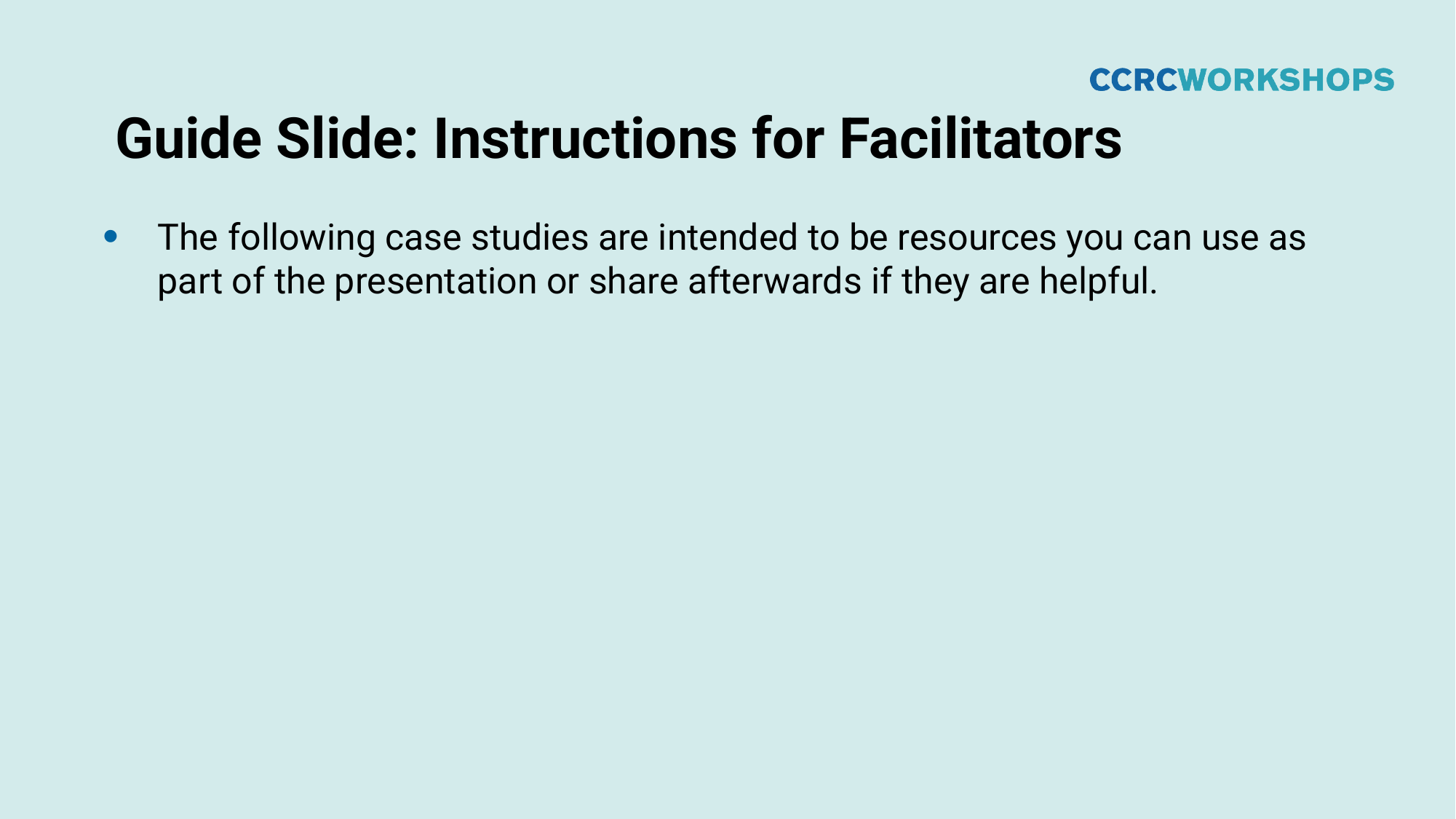

# Guide Slide: Instructions for Facilitators
The following case studies are intended to be resources you can use as part of the presentation or share afterwards if they are helpful.